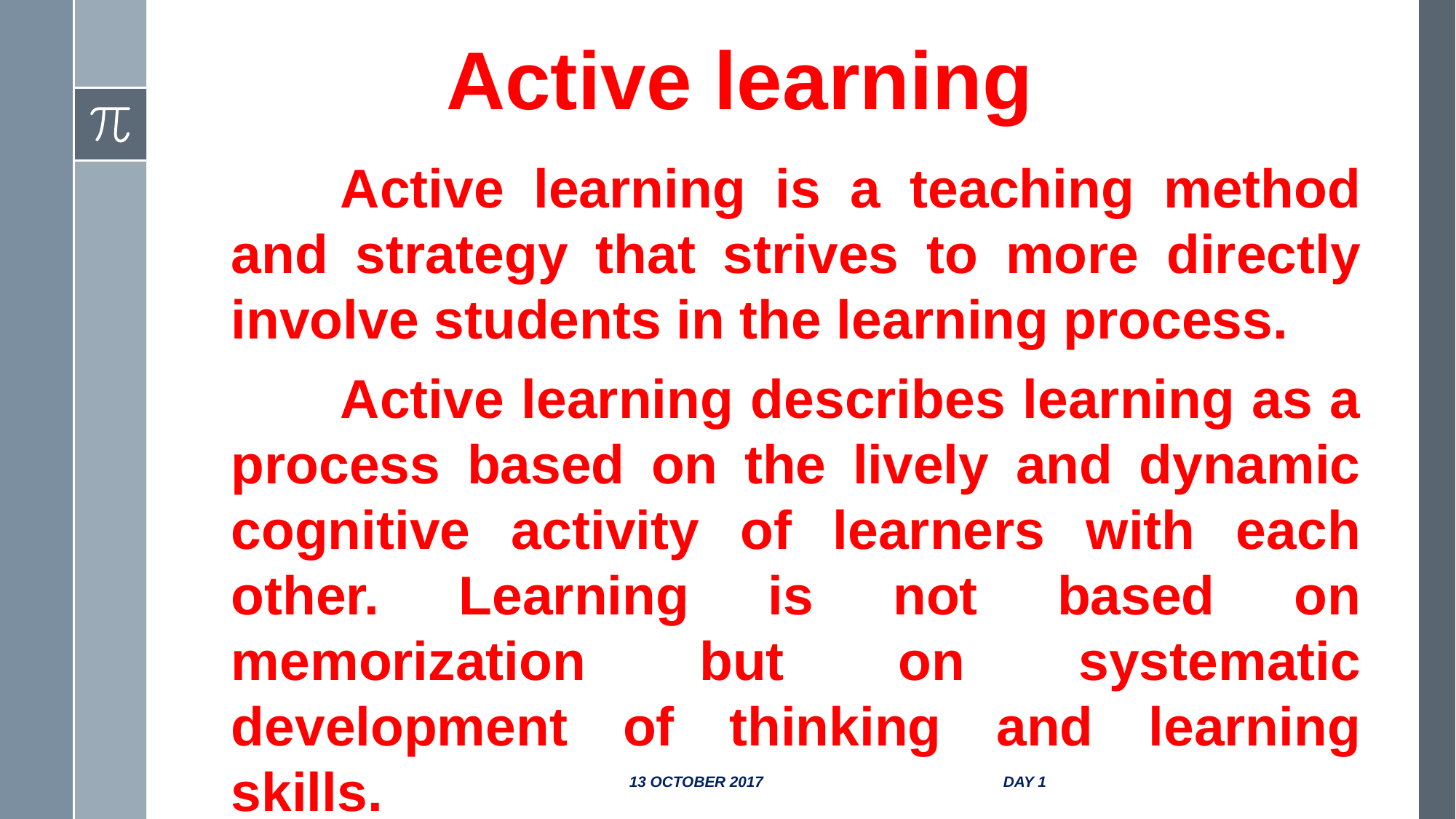

Active learning
	Active learning is a teaching method and strategy that strives to more directly involve students in the learning process.
	Active learning describes learning as a process based on the lively and dynamic cognitive activity of learners with each other. Learning is not based on memorization but on systematic development of thinking and learning skills.
13 October 2017
Day 1